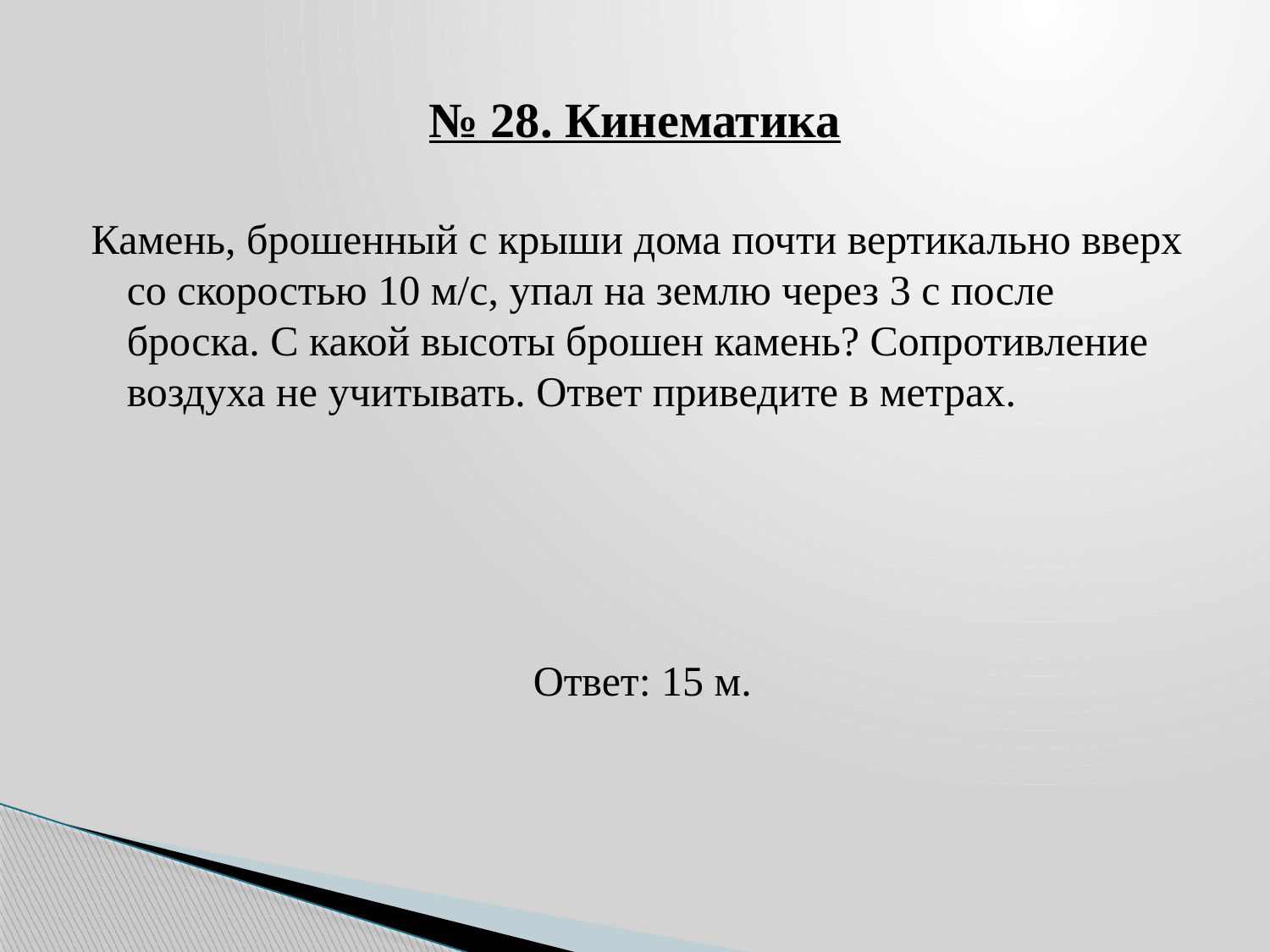

# № 28. Кинематика
Камень, брошенный с крыши дома почти вертикально вверх со скоростью 10 м/с, упал на землю через 3 с после броска. С какой высоты брошен камень? Сопротивление воздуха не учитывать. Ответ приведите в метрах.

Ответ: 15 м.